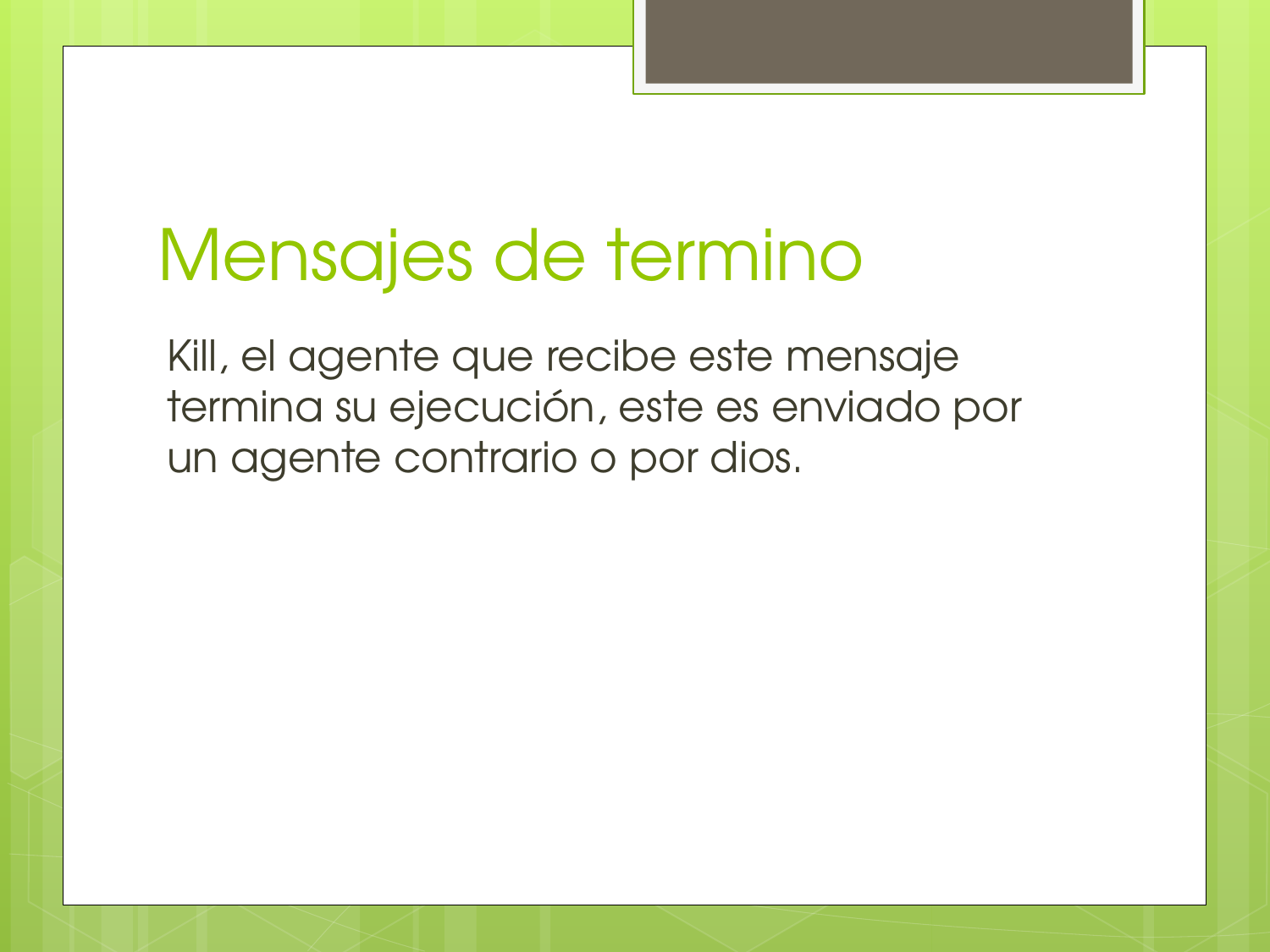

# Mensajes de termino
Kill, el agente que recibe este mensaje termina su ejecución, este es enviado por un agente contrario o por dios.